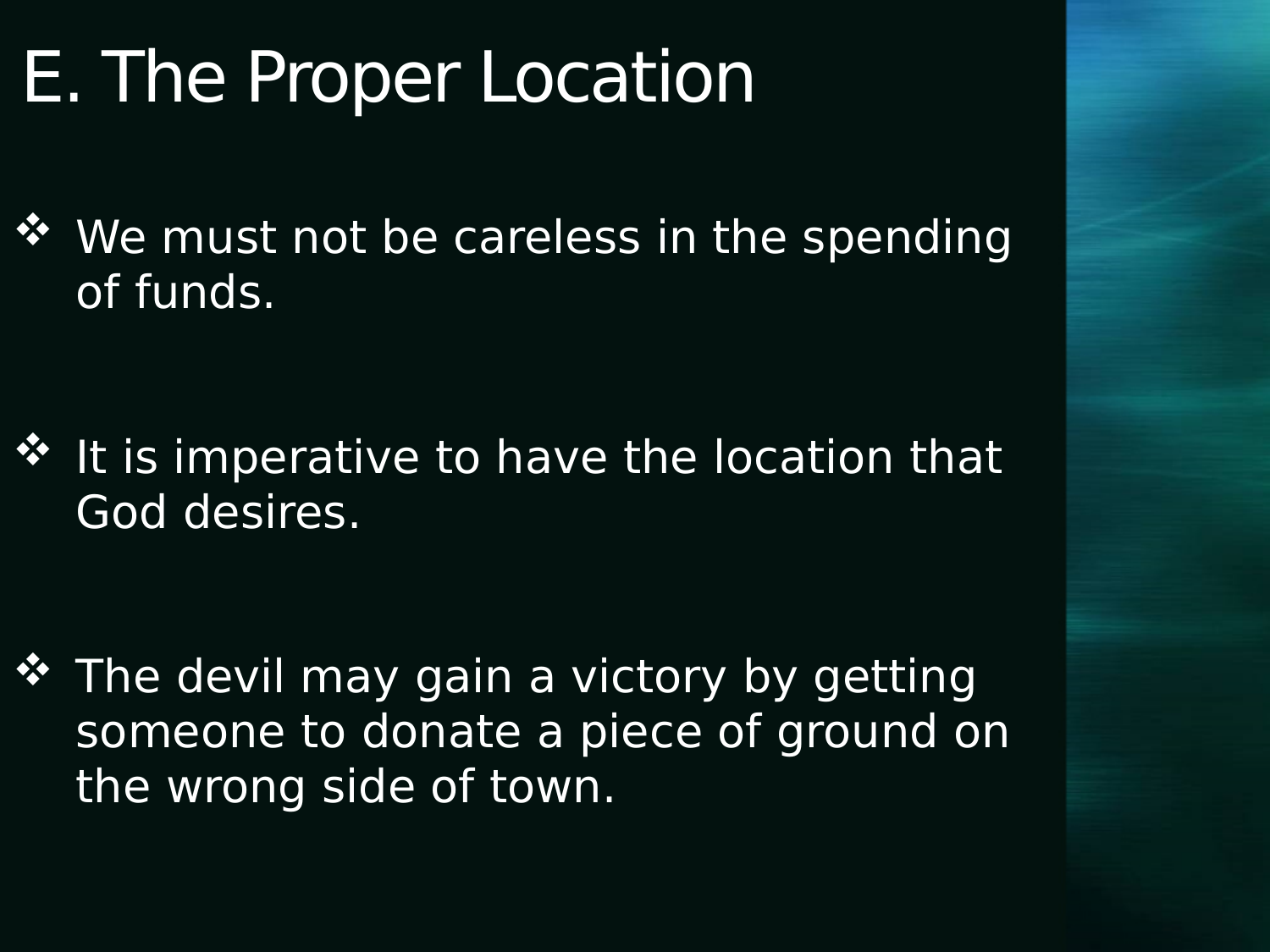

# E. The Proper Location
We must not be careless in the spending of funds.

It is imperative to have the location that God desires.

The devil may gain a victory by getting someone to donate a piece of ground on the wrong side of town.